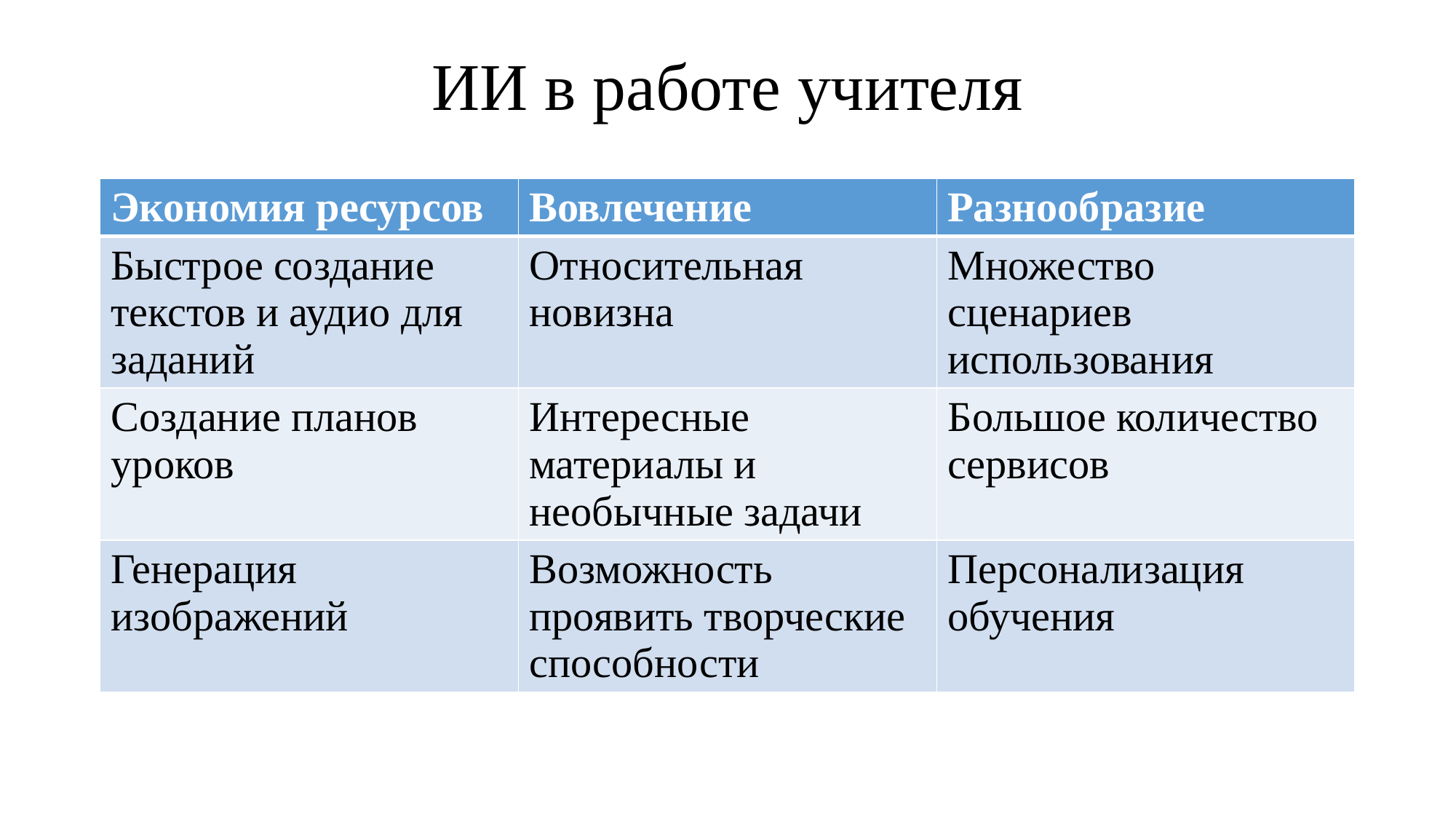

# ИИ в работе учителя
| Экономия ресурсов | Вовлечение | Разнообразие |
| --- | --- | --- |
| Быстрое создание текстов и аудио для заданий | Относительная новизна | Множество сценариев использования |
| Создание планов уроков | Интересные материалы и необычные задачи | Большое количество сервисов |
| Генерация изображений | Возможность проявить творческие способности | Персонализация обучения |